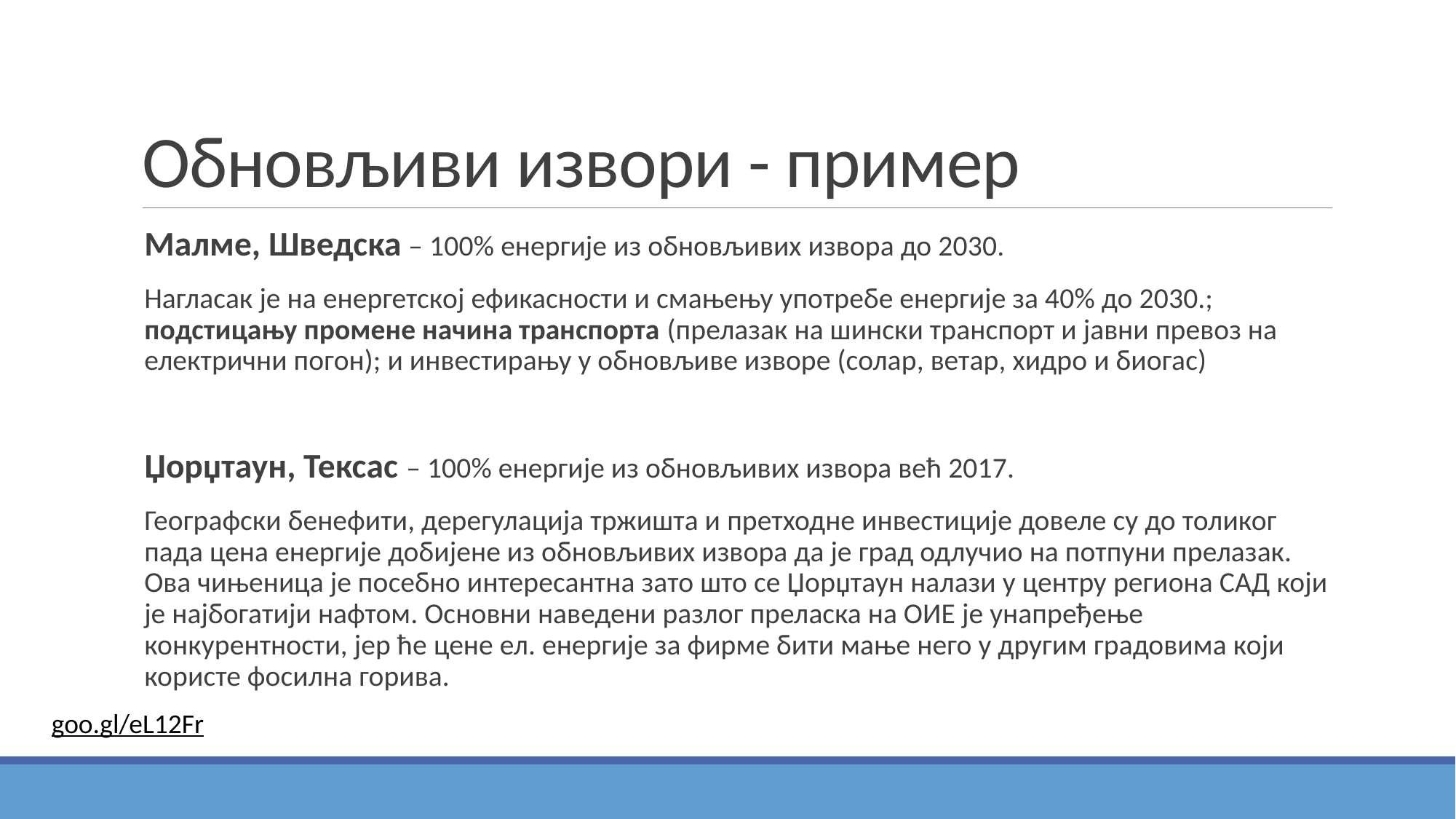

# Обновљиви извори - пример
Малме, Шведска – 100% енергије из обновљивих извора до 2030.
Нагласак је на енергетској ефикасности и смањењу употребе енергије за 40% до 2030.; подстицању промене начина транспорта (прелазак на шински транспорт и јавни превоз на електрични погон); и инвестирању у обновљиве изворе (солар, ветар, хидро и биогас)

Џорџтаун, Тексас – 100% енергије из обновљивих извора већ 2017.
Географски бенефити, дерегулација тржишта и претходне инвестиције довеле су до толиког пада цена енергије добијене из обновљивих извора да је град одлучио на потпуни прелазак. Ова чињеница је посебно интересантна зато што се Џорџтаун налази у центру региона САД који је најбогатији нафтом. Основни наведени разлог преласка на ОИЕ је унапређење конкурентности, јер ће цене ел. енергије за фирме бити мање него у другим градовима који користе фосилна горива.

goo.gl/eL12Fr